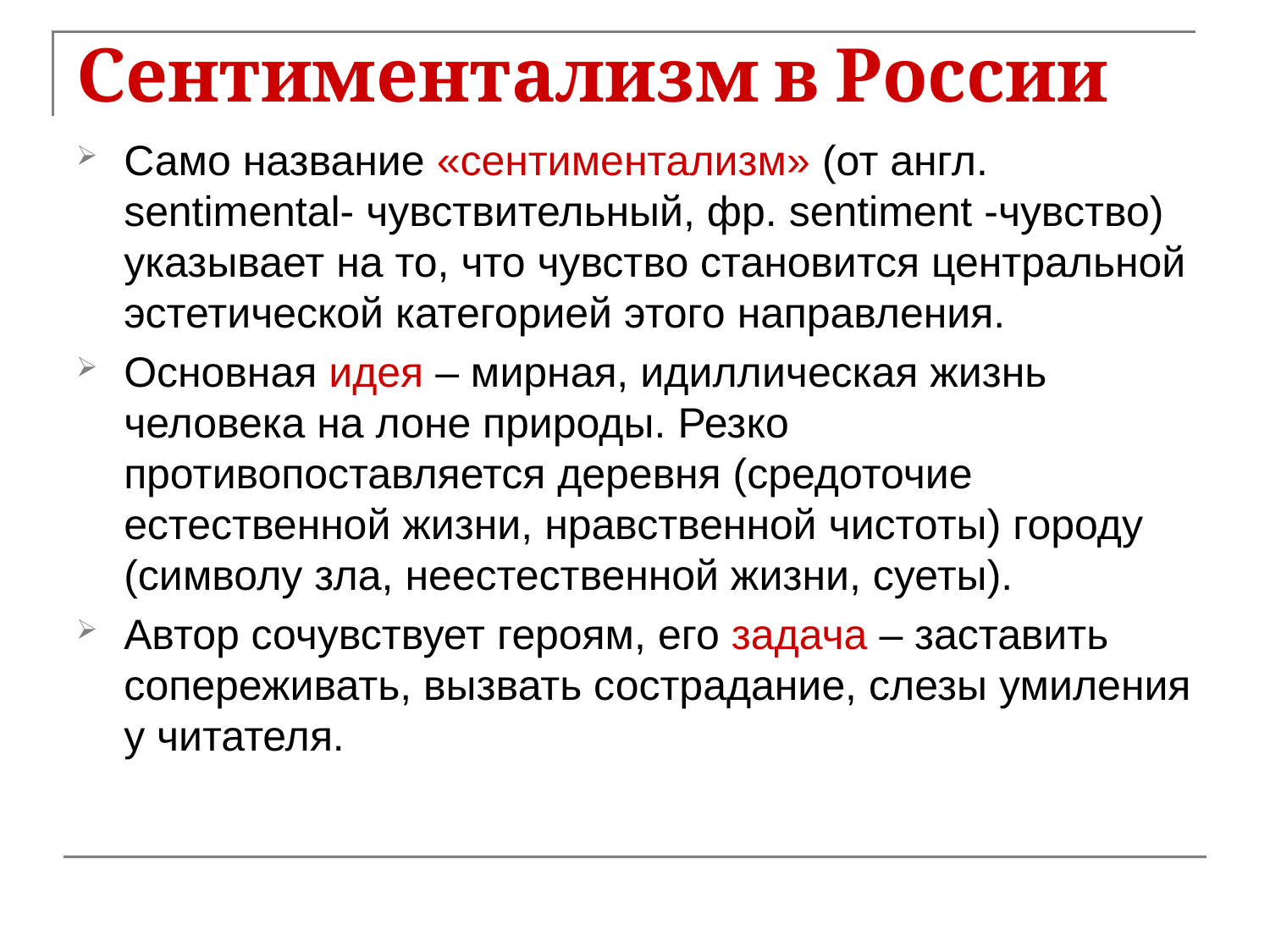

# Сентиментализм в России
Само название «сентиментализм» (от англ. sentimental- чувствительный, фр. sentiment -чувство) указывает на то, что чувство становится центральной эстетической категорией этого направления.
Основная идея – мирная, идиллическая жизнь человека на лоне природы. Резко противопоставляется деревня (средоточие естественной жизни, нравственной чистоты) городу (символу зла, неестественной жизни, суеты).
Автор сочувствует героям, его задача – заставить сопереживать, вызвать сострадание, слезы умиления у читателя.